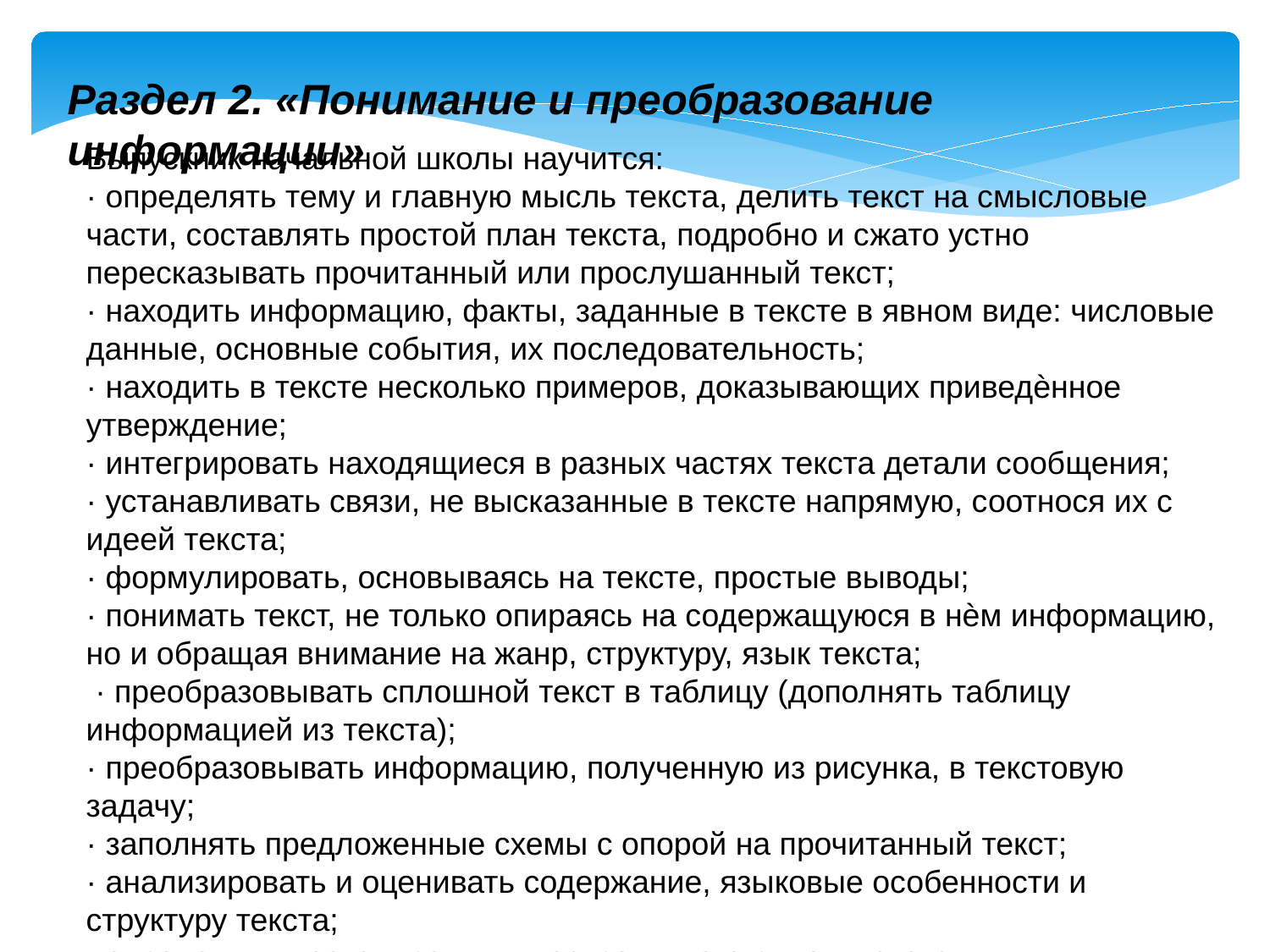

Раздел 2. «Понимание и преобразование информации»
Выпускник начальной школы научится:
· определять тему и главную мысль текста, делить текст на смысловые части, составлять простой план текста, подробно и сжато устно пересказывать прочитанный или прослушанный текст;
· находить информацию, факты, заданные в тексте в явном виде: числовые
данные, основные события, их последовательность;
· находить в тексте несколько примеров, доказывающих приведѐнное утверждение;
· интегрировать находящиеся в разных частях текста детали сообщения;
· устанавливать связи, не высказанные в тексте напрямую, соотнося их с идеей текста;
· формулировать, основываясь на тексте, простые выводы;
· понимать текст, не только опираясь на содержащуюся в нѐм информацию, но и обращая внимание на жанр, структуру, язык текста;
 · преобразовывать сплошной текст в таблицу (дополнять таблицу информацией из текста);
· преобразовывать информацию, полученную из рисунка, в текстовую задачу;
· заполнять предложенные схемы с опорой на прочитанный текст;
· анализировать и оценивать содержание, языковые особенности и структуру текста;
· определять место и роль иллюстративного ряда в тексте.